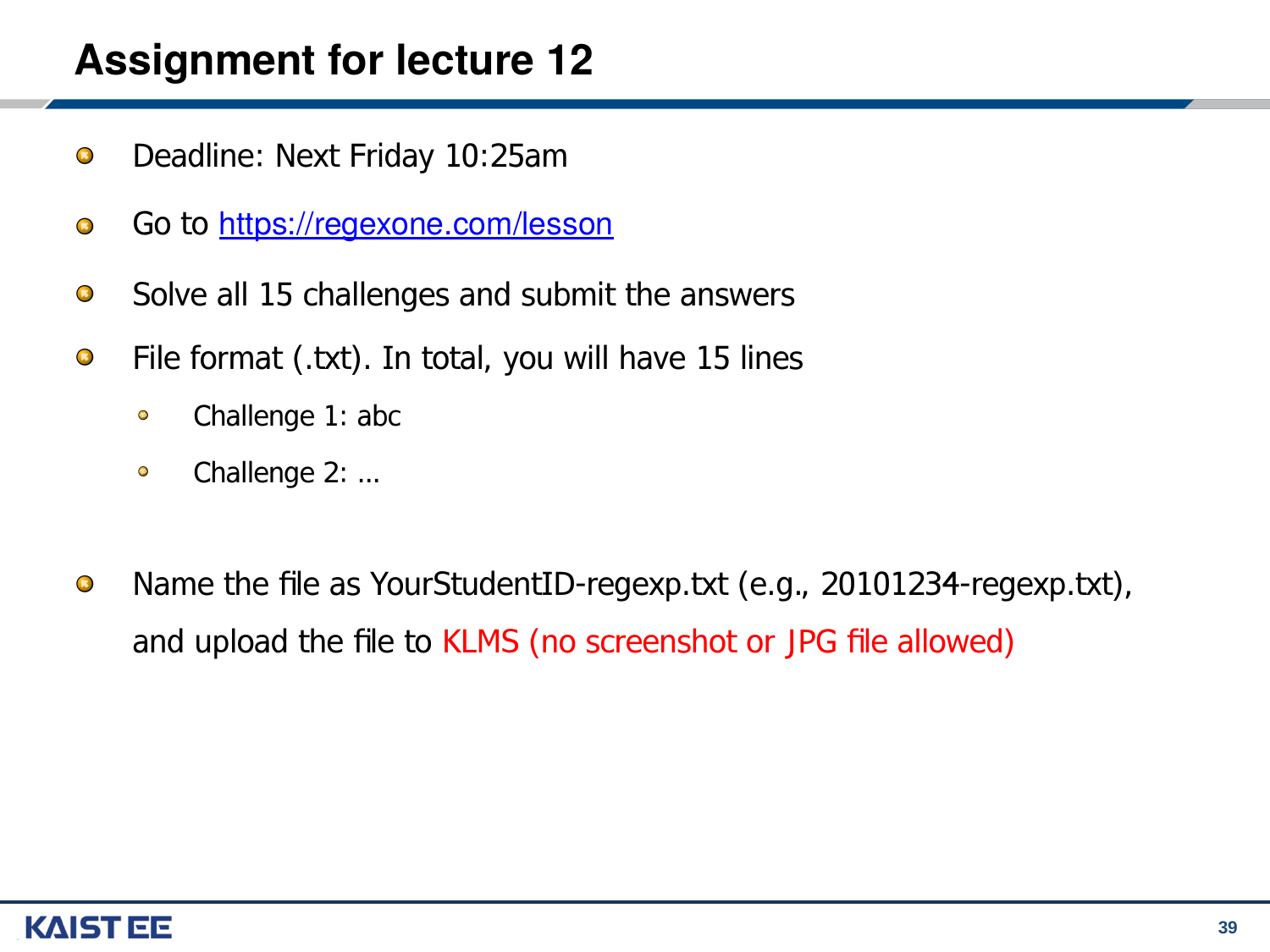

# Assignment for lecture 12
Deadline: Next Friday 10:25am
Go to https://regexone.com/lesson
Solve all 15 challenges and submit the answers
File format (.txt). In total, you will have 15 lines
Challenge 1: abc
Challenge 2: …
Name the file as YourStudentID-regexp.txt (e.g., 20101234-regexp.txt), and upload the file to KLMS (no screenshot or JPG file allowed)